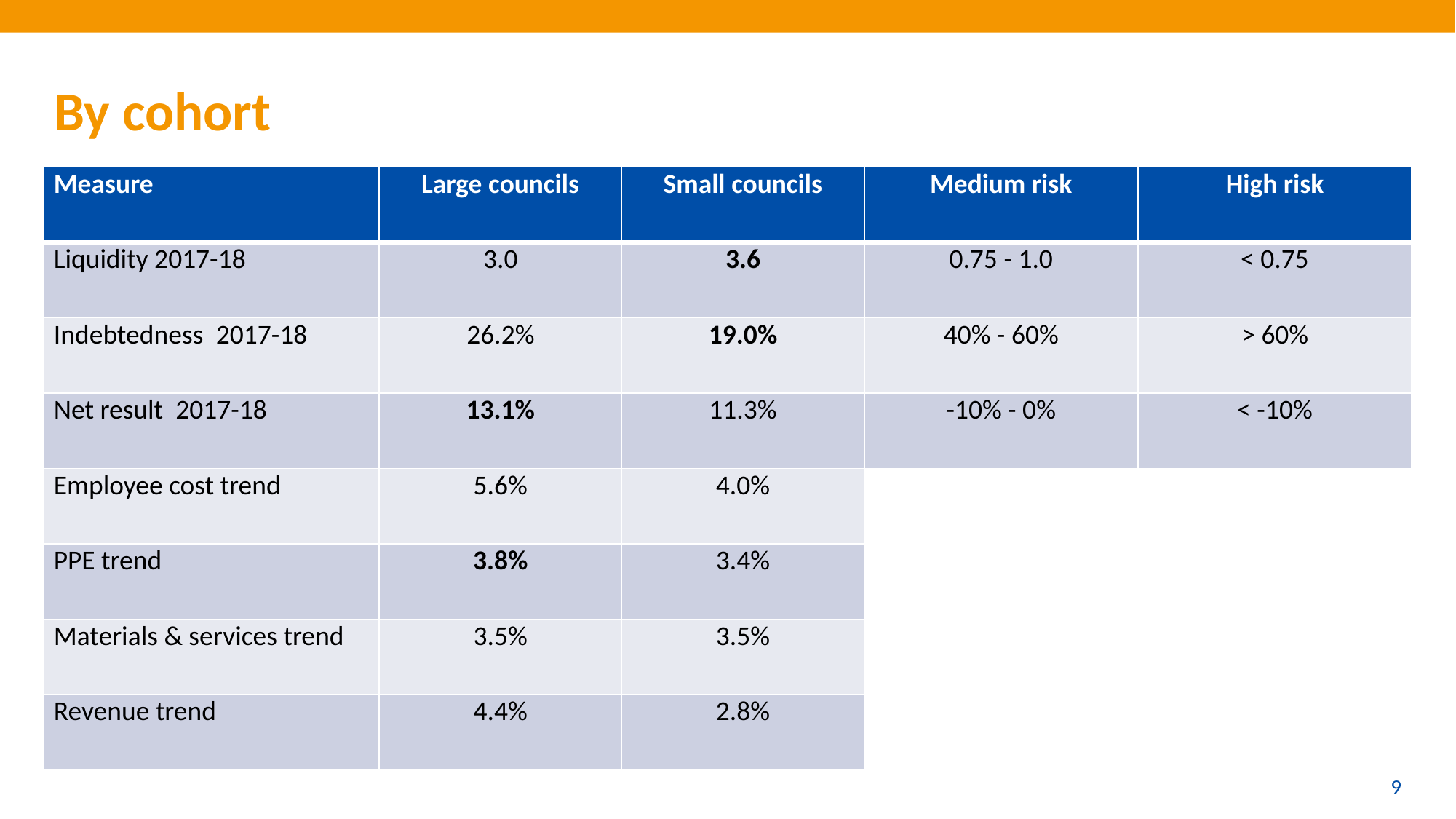

# By cohort
| Measure | Large councils | Small councils | Medium risk | High risk |
| --- | --- | --- | --- | --- |
| Liquidity 2017-18 | 3.0 | 3.6 | 0.75 - 1.0 | < 0.75 |
| Indebtedness  2017-18 | 26.2% | 19.0% | 40% - 60% | > 60% |
| Net result  2017-18 | 13.1% | 11.3% | -10% - 0% | < -10% |
| Employee cost trend | 5.6% | 4.0% |  |  |
| PPE trend | 3.8% | 3.4% |  |  |
| Materials & services trend | 3.5% | 3.5% |  |  |
| Revenue trend | 4.4% | 2.8% |  |  |

### Chart

| Category |
|---|
9